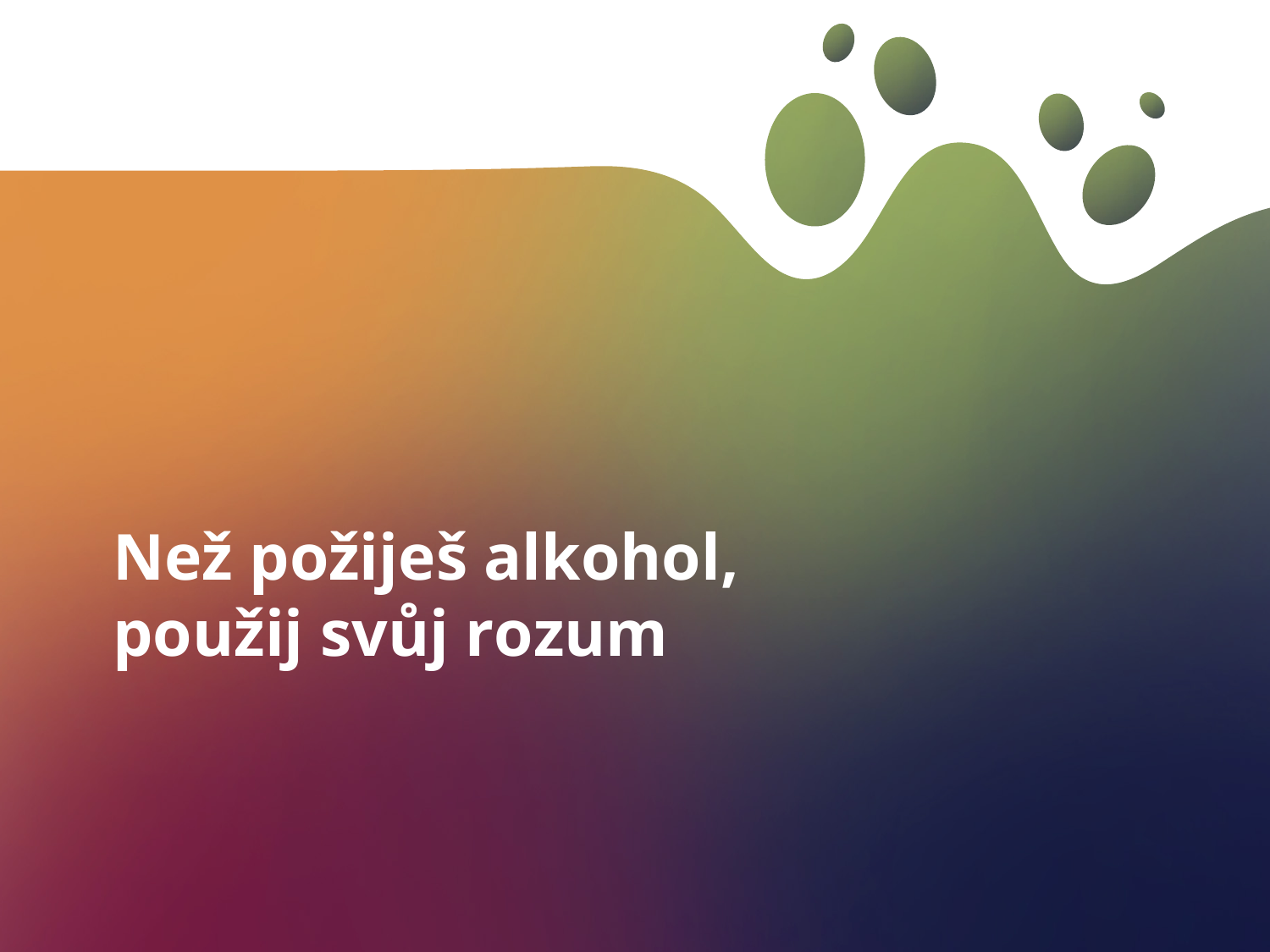

# Než požiješ alkohol, použij svůj rozum